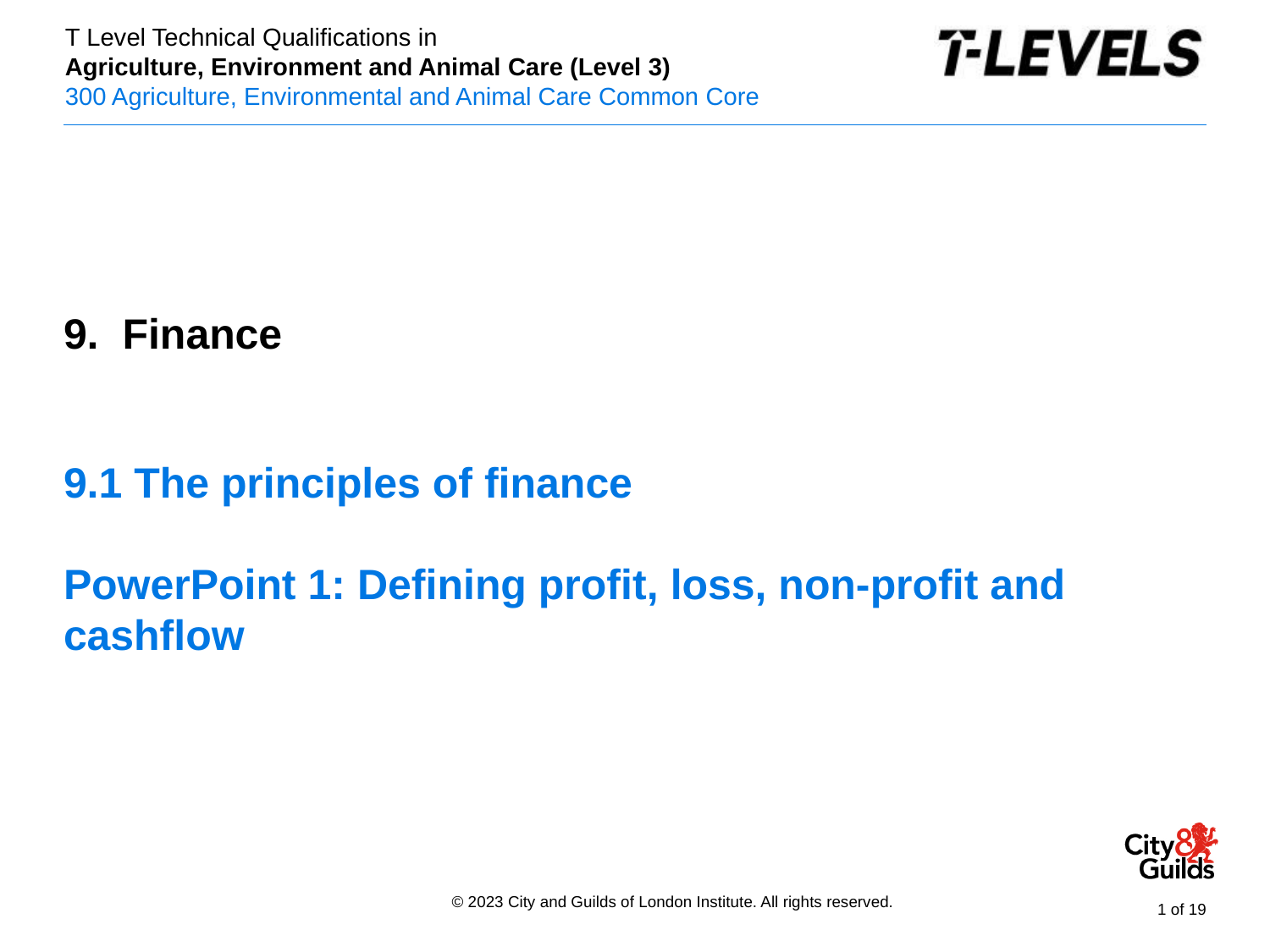

PowerPoint presentation
9.  Finance
# 9.1 The principles of finance PowerPoint 1: Defining profit, loss, non-profit and cashflow